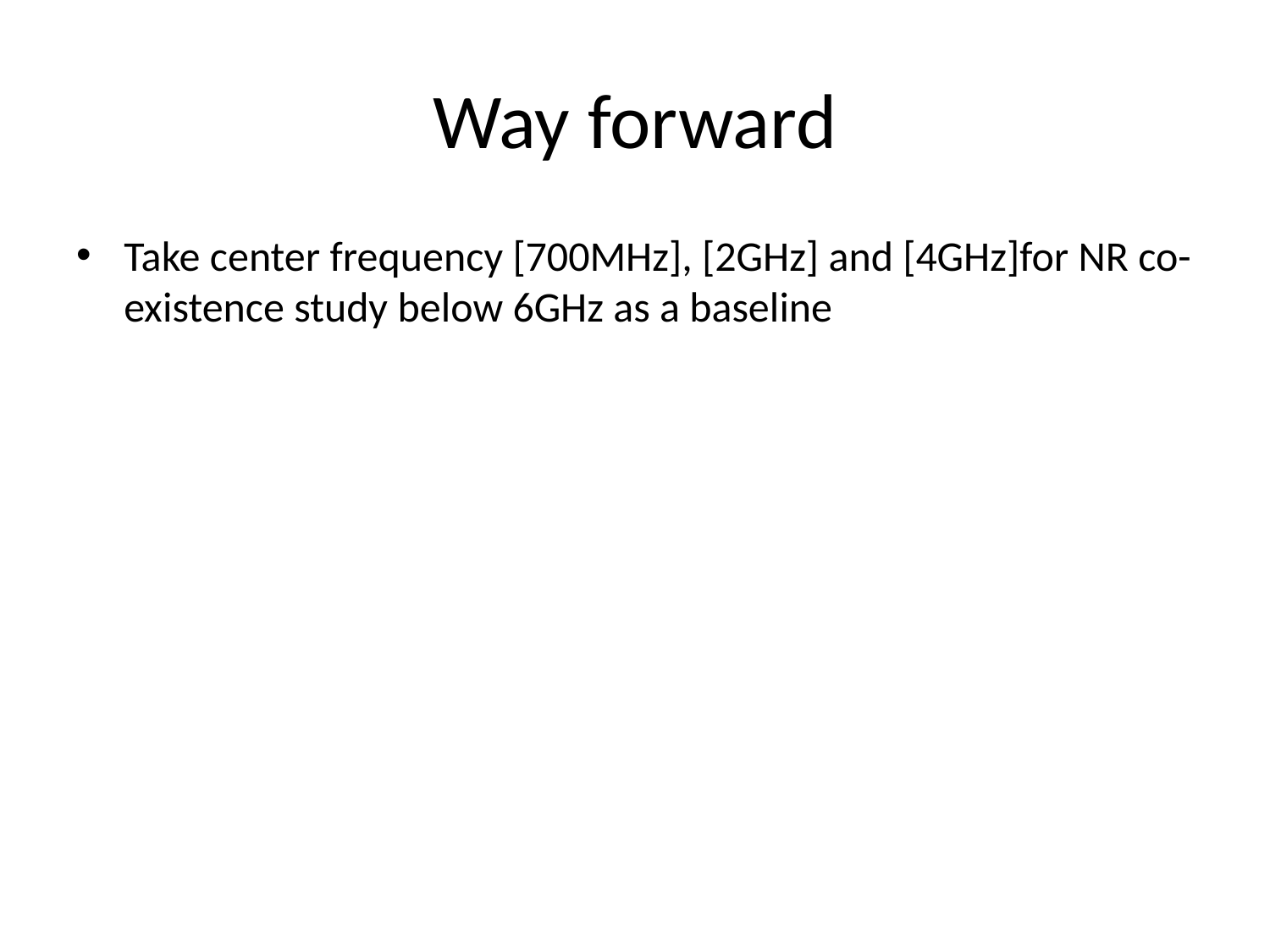

# Way forward
Take center frequency [700MHz], [2GHz] and [4GHz]for NR co-existence study below 6GHz as a baseline